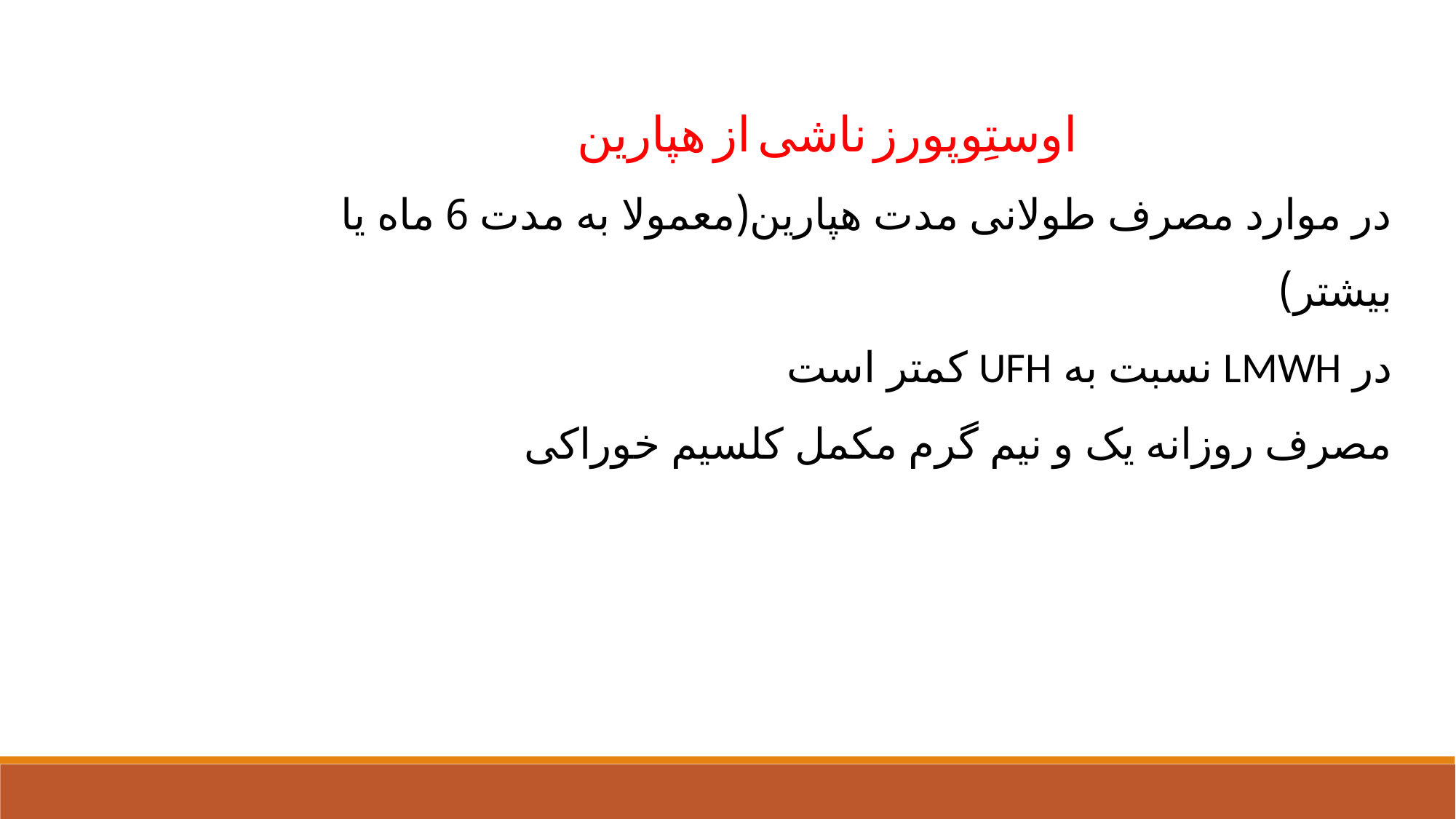

اوستِوپورز ناشی از هپارین
در موارد مصرف طولانی مدت هپارین(معمولا به مدت 6 ماه یا بیشتر)
در LMWH نسبت به UFH کمتر است
مصرف روزانه یک و نیم گرم مکمل کلسیم خوراکی